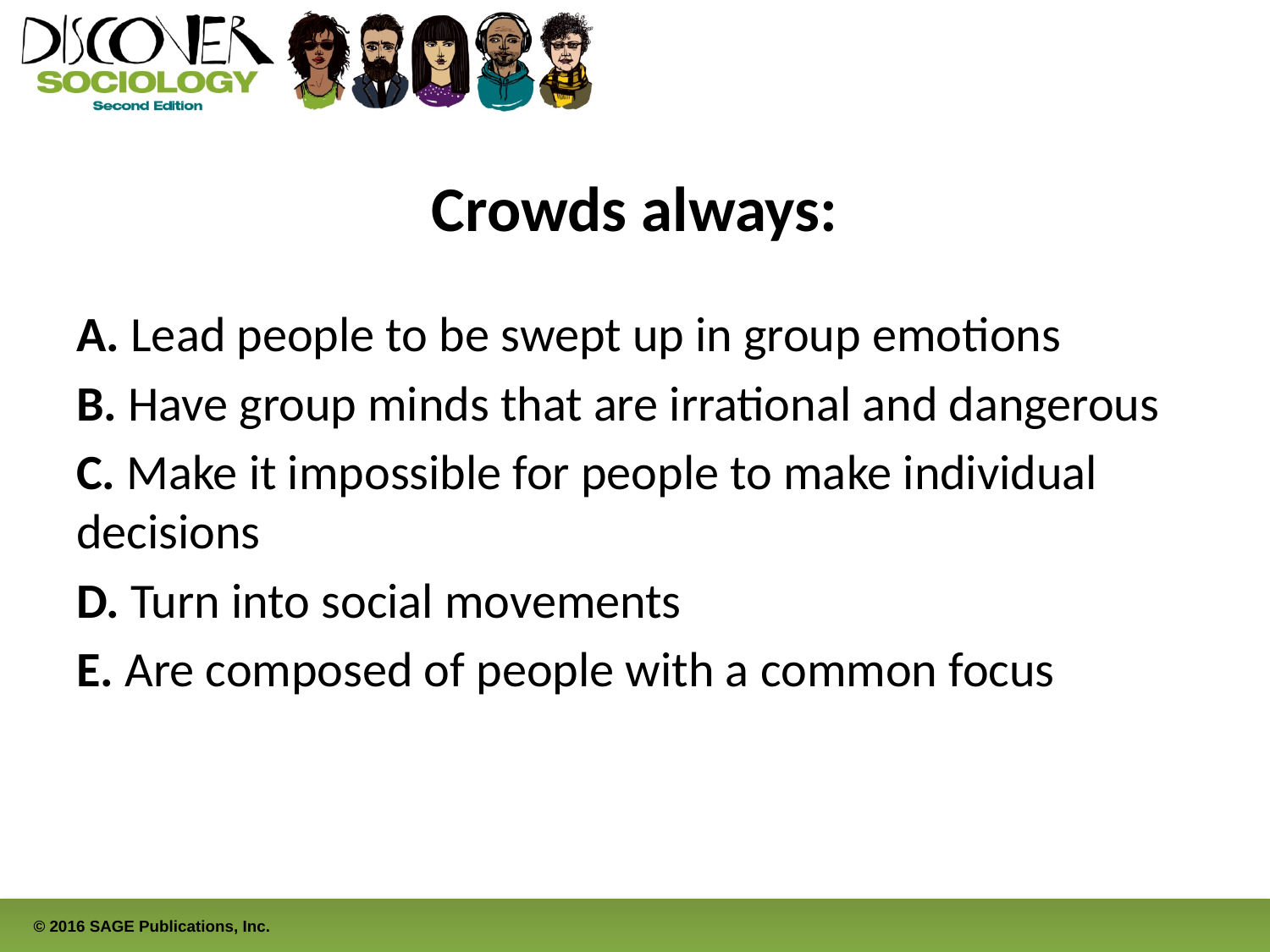

# Crowds always:
A. Lead people to be swept up in group emotions
B. Have group minds that are irrational and dangerous
C. Make it impossible for people to make individual decisions
D. Turn into social movements
E. Are composed of people with a common focus